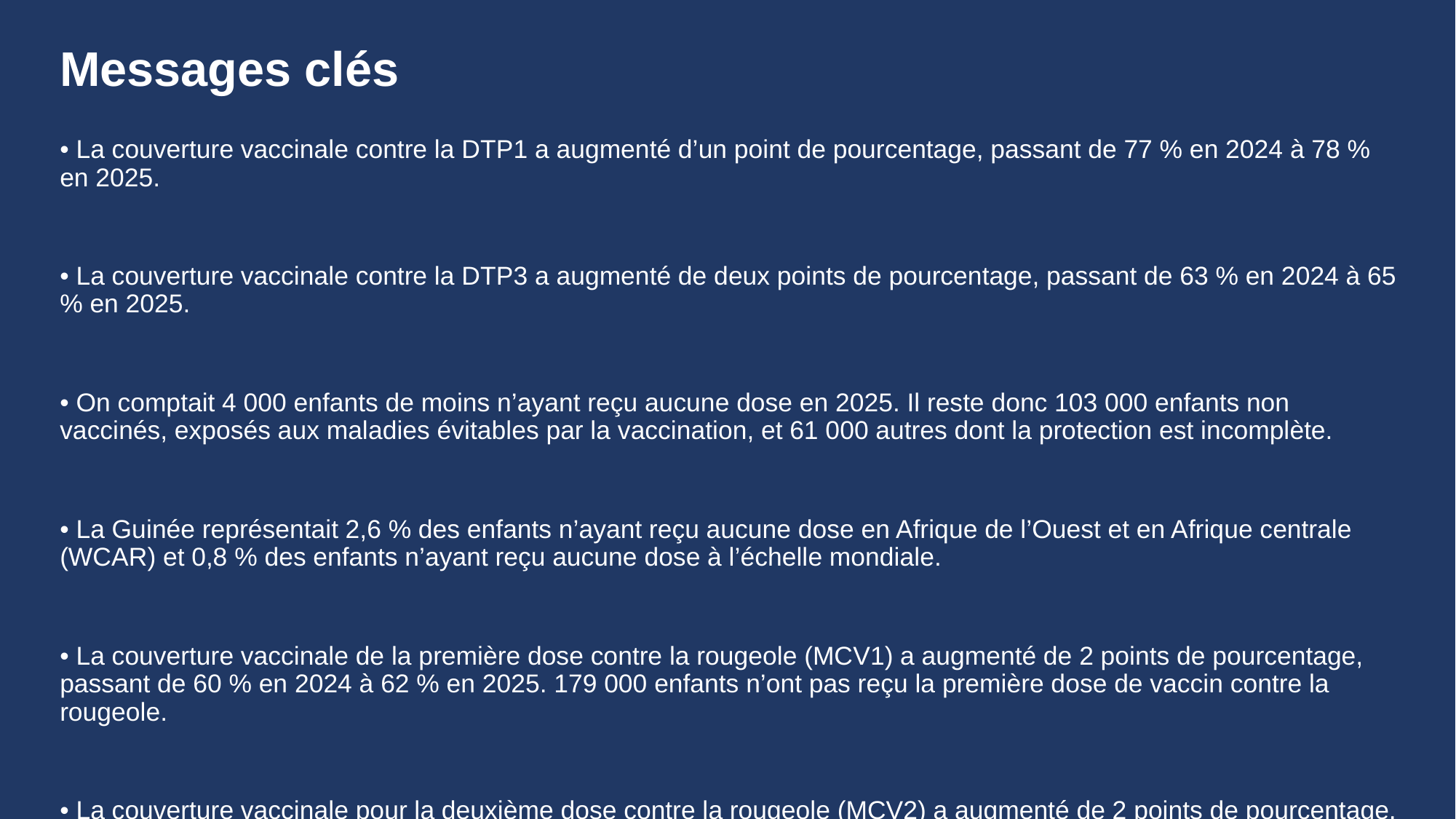

# Messages clés
• La couverture vaccinale contre la DTP1 a augmenté d’un point de pourcentage, passant de 77 % en 2024 à 78 % en 2025.

• La couverture vaccinale contre la DTP3 a augmenté de deux points de pourcentage, passant de 63 % en 2024 à 65 % en 2025.

• On comptait 4 000 enfants de moins n’ayant reçu aucune dose en 2025. Il reste donc 103 000 enfants non vaccinés, exposés aux maladies évitables par la vaccination, et 61 000 autres dont la protection est incomplète.

• La Guinée représentait 2,6 % des enfants n’ayant reçu aucune dose en Afrique de l’Ouest et en Afrique centrale (WCAR) et 0,8 % des enfants n’ayant reçu aucune dose à l’échelle mondiale.

• La couverture vaccinale de la première dose contre la rougeole (MCV1) a augmenté de 2 points de pourcentage, passant de 60 % en 2024 à 62 % en 2025. 179 000 enfants n’ont pas reçu la première dose de vaccin contre la rougeole.

• La couverture vaccinale pour la deuxième dose contre la rougeole (MCV2) a augmenté de 2 points de pourcentage, passant de 45 % en 2024 à 47 % en 2025.

• Le vaccin contre le papillomavirus humain (HPV) n’a pas été introduit.